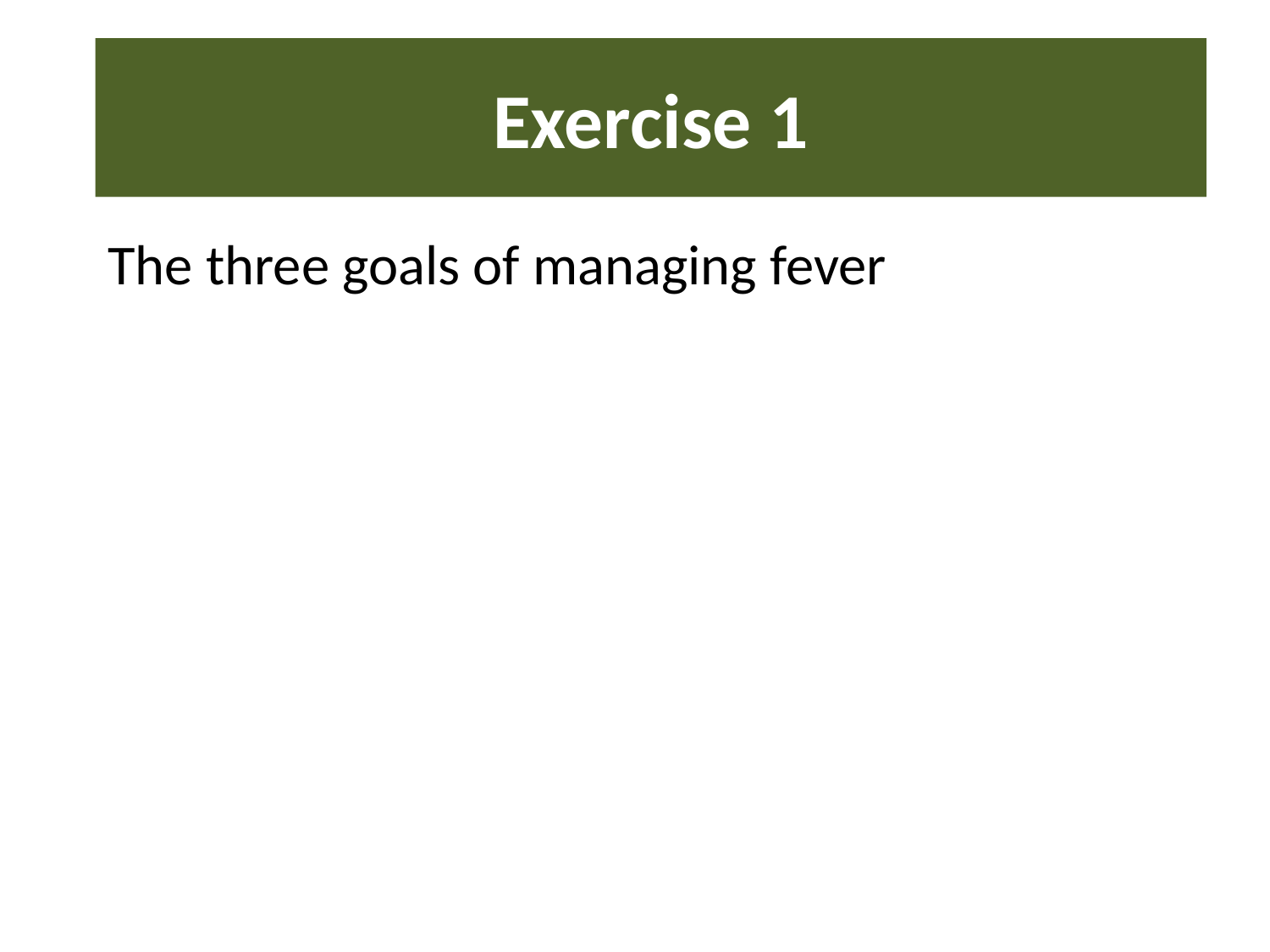

# Exercise 1
The three goals of managing fever